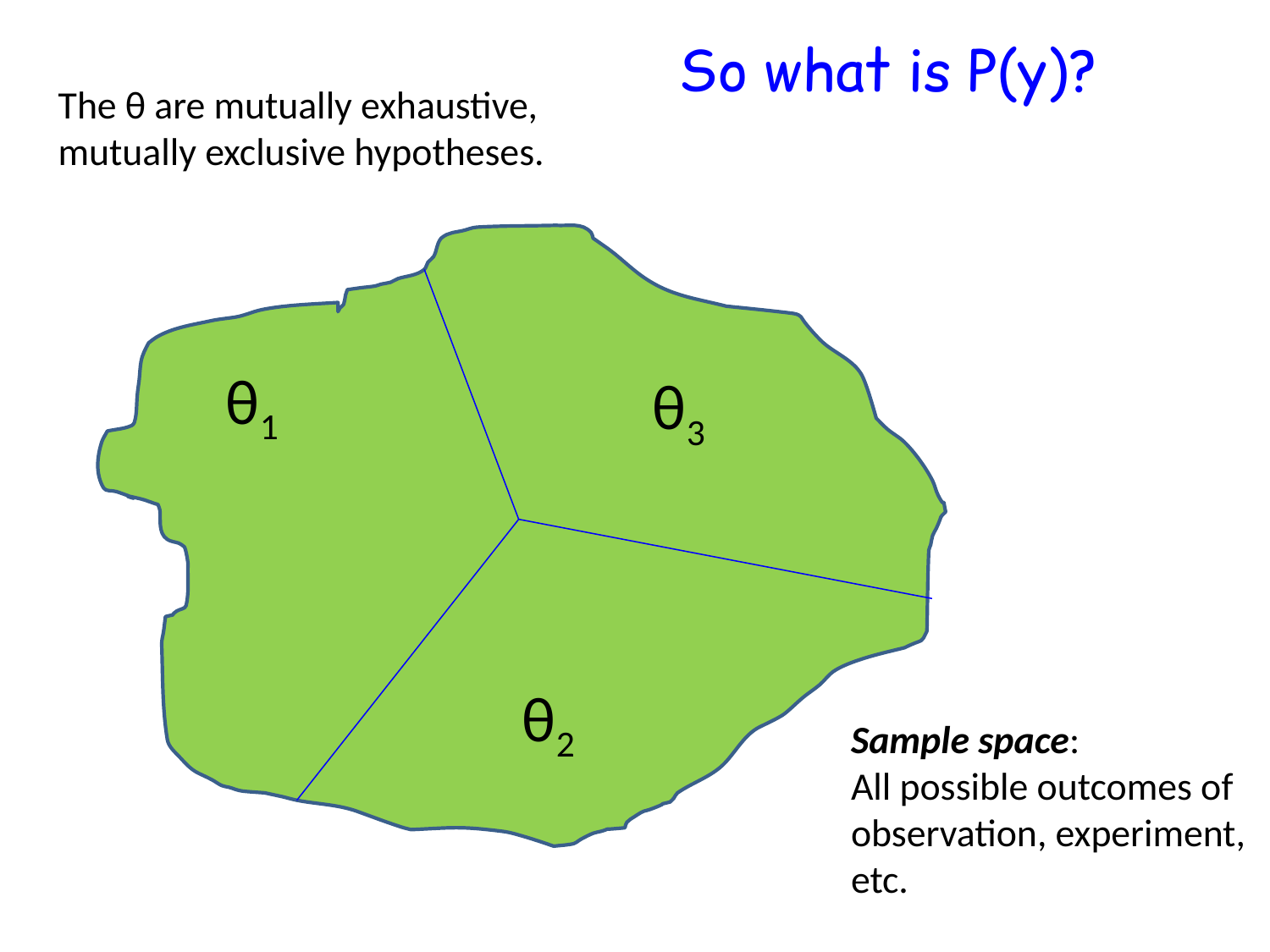

# So what is P(y)?
The θ are mutually exhaustive,
mutually exclusive hypotheses.

θ1
θ3
θ2
Sample space:
All possible outcomes of
observation, experiment,
etc.